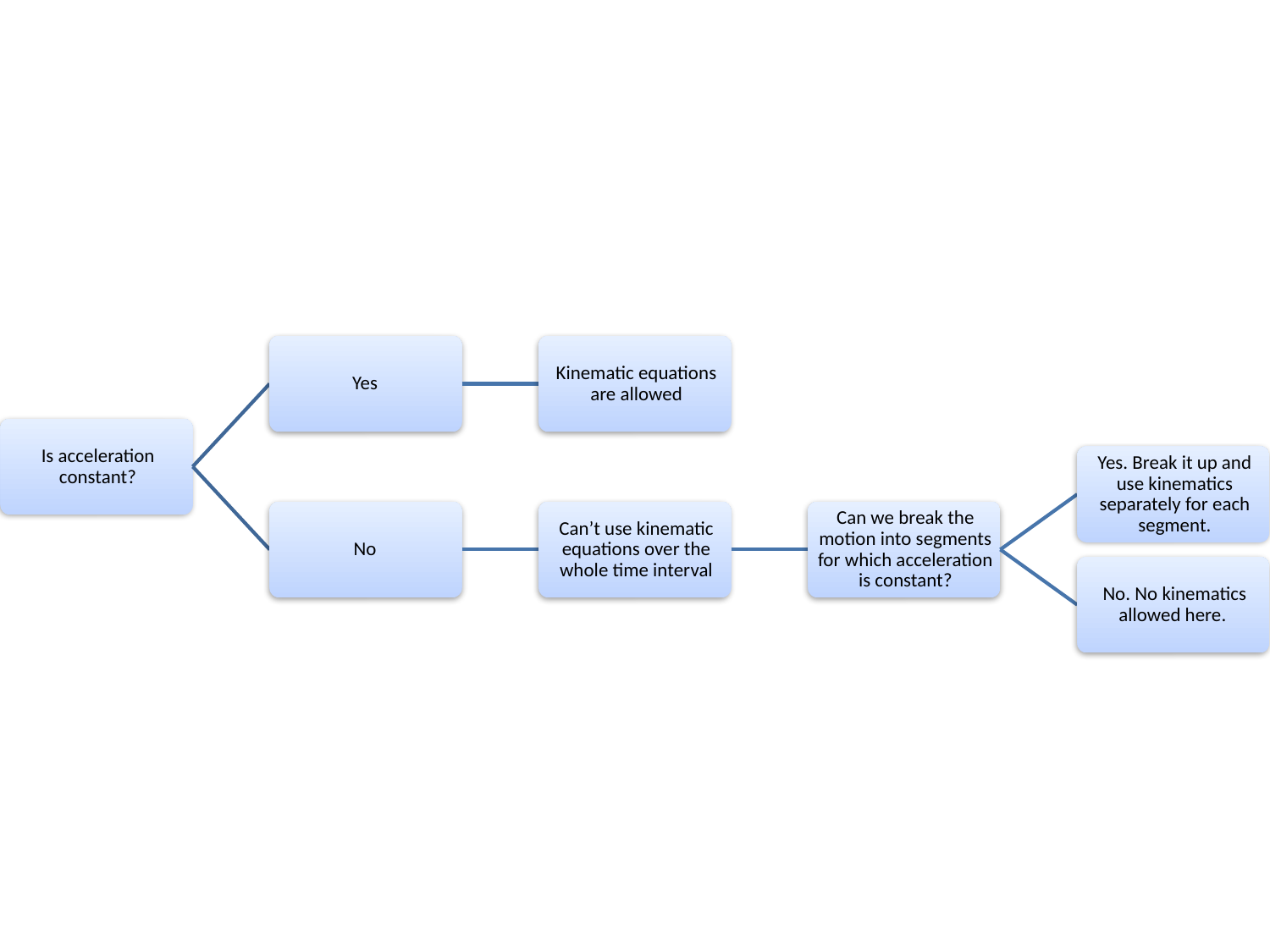

Is acceleration constant?

Yes

Kinematic equations are allowed

No

Can’t use kinematic equations over the whole time interval

Can we break the motion into segments for which acceleration is constant?

Yes. Break it up and use kinematics separately for each segment.

No. No kinematics allowed here.